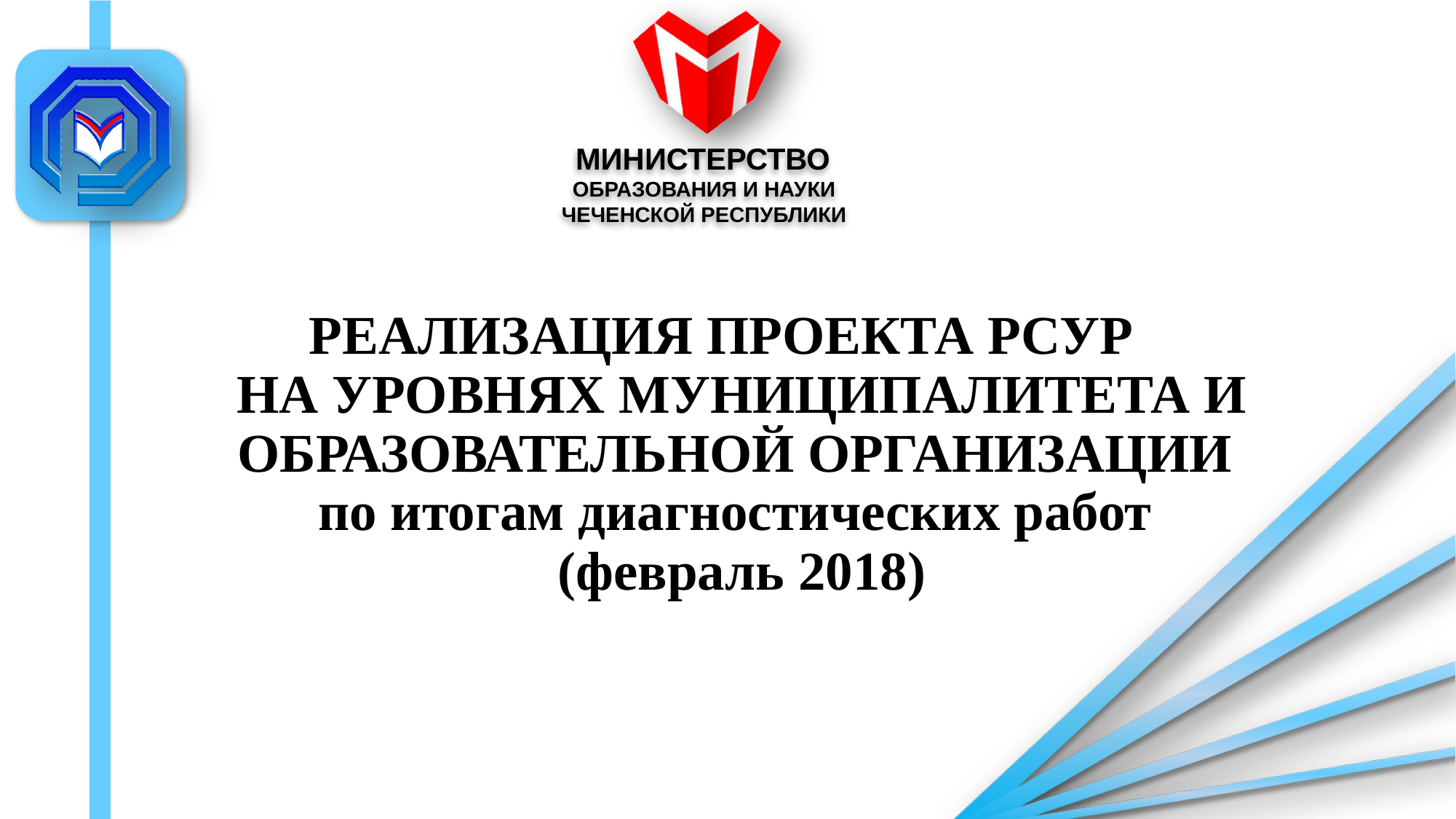

# РЕАЛИЗАЦИЯ ПРОЕКТА РСУР НА УРОВНЯХ МУНИЦИПАЛИТЕТА И ОБРАЗОВАТЕЛЬНОЙ ОРГАНИЗАЦИИ по итогам диагностических работ (февраль 2018)